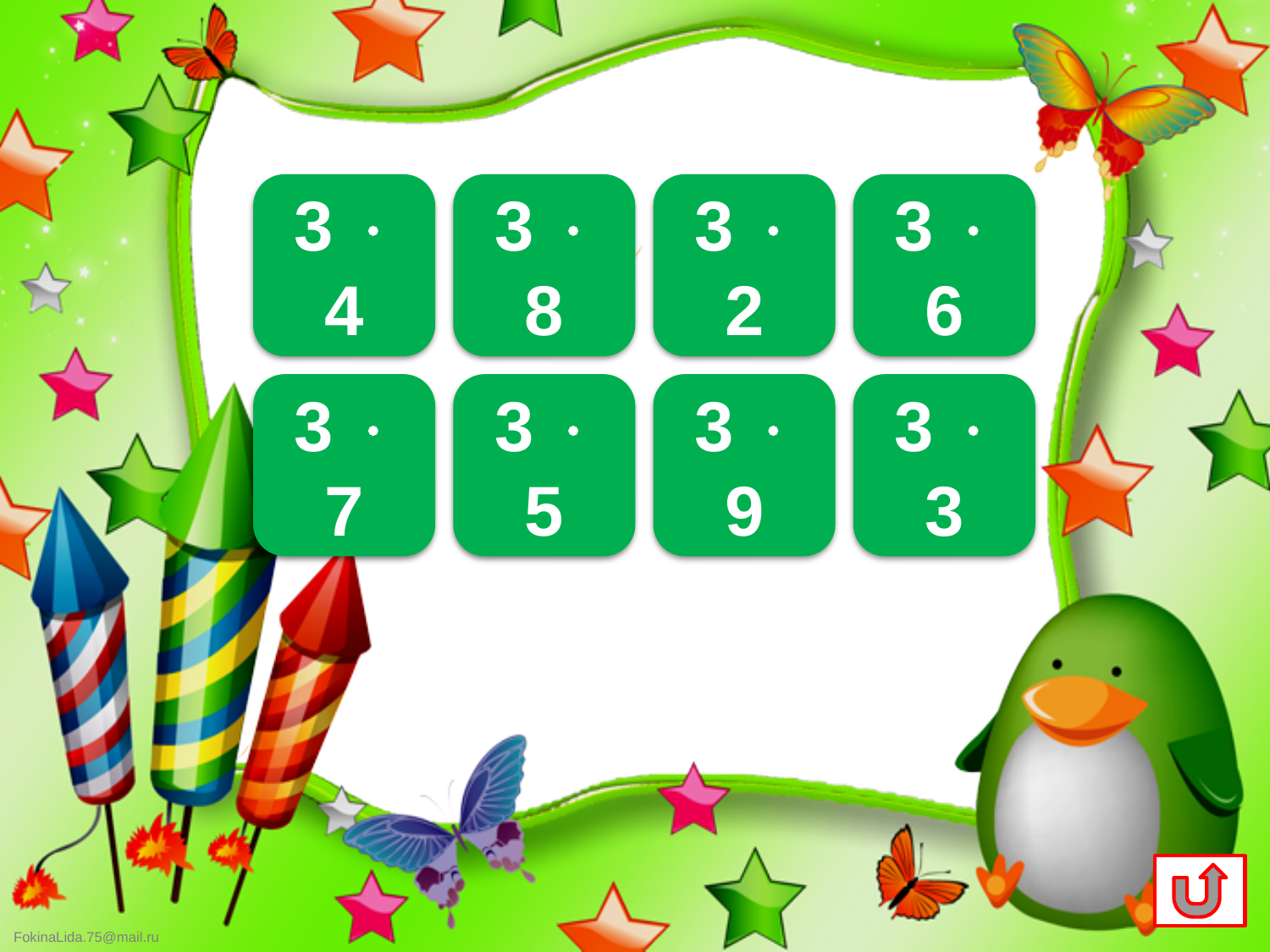

18
12
3 ⋅ 4
24
3 ⋅ 8
6
3 ⋅ 2
3 ⋅ 6

27
9
21
3 ⋅ 7
15
3 ⋅ 5
3 ⋅ 9
3 ⋅ 3